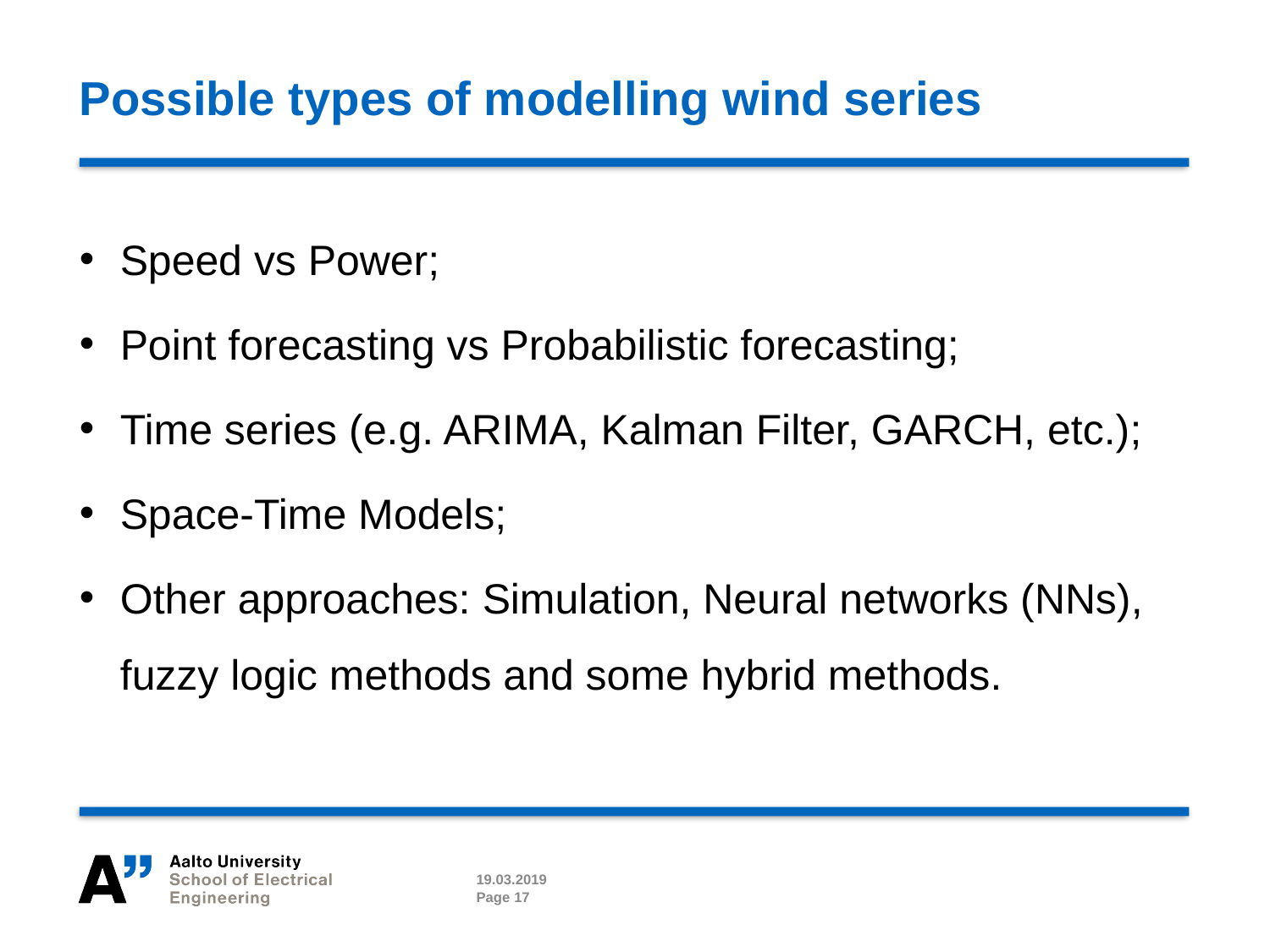

# Possible types of modelling wind series
Speed vs Power;
Point forecasting vs Probabilistic forecasting;
Time series (e.g. ARIMA, Kalman Filter, GARCH, etc.);
Space-Time Models;
Other approaches: Simulation, Neural networks (NNs), fuzzy logic methods and some hybrid methods.

19.03.2019
Page 17